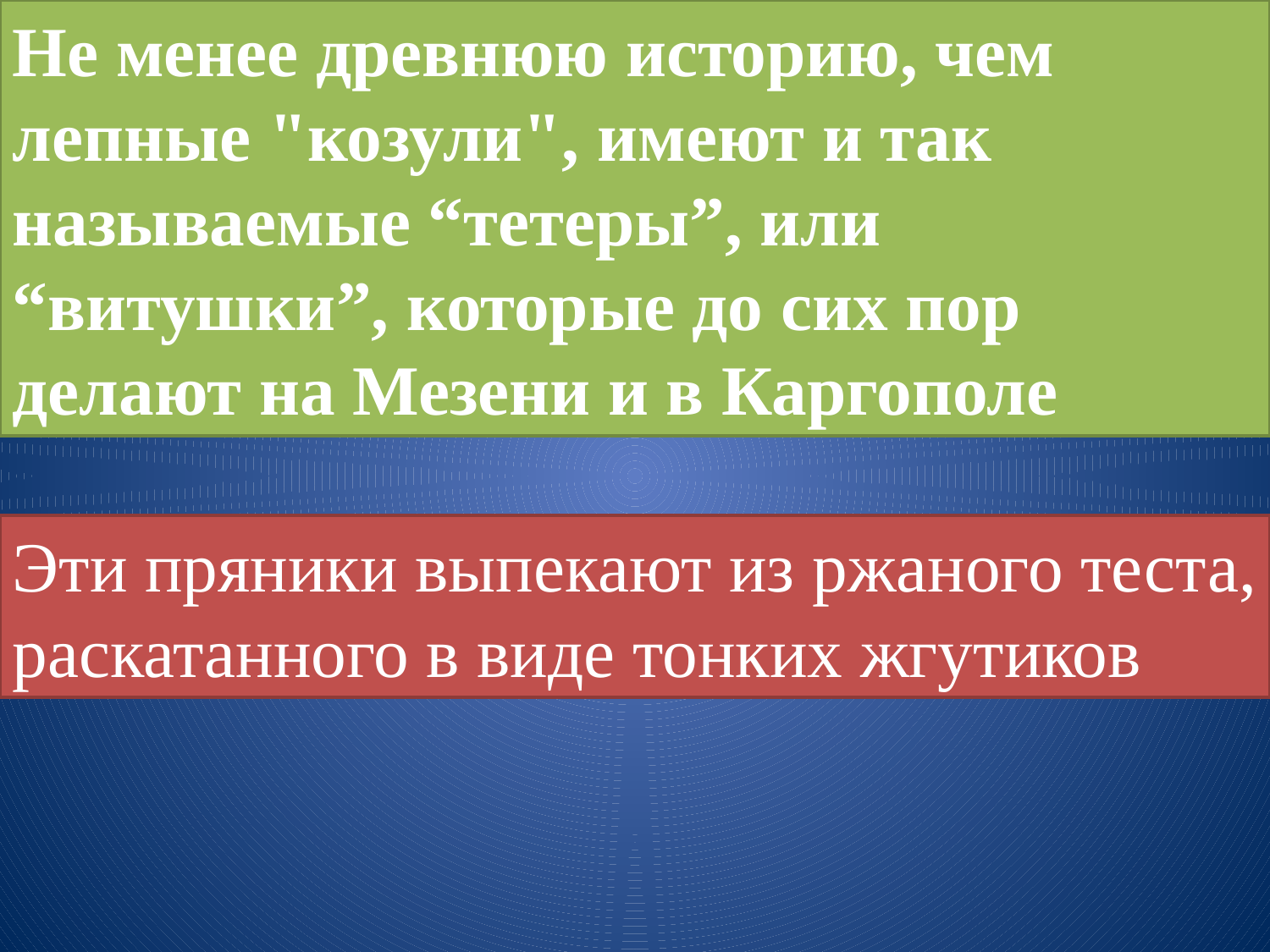

Не менее древнюю историю, чем лепные "козули", имеют и так называемые “тетеры”, или “витушки”, которые до сих пор делают на Мезени и в Каргополе
Эти пряники выпекают из ржаного теста, раскатанного в виде тонких жгутиков